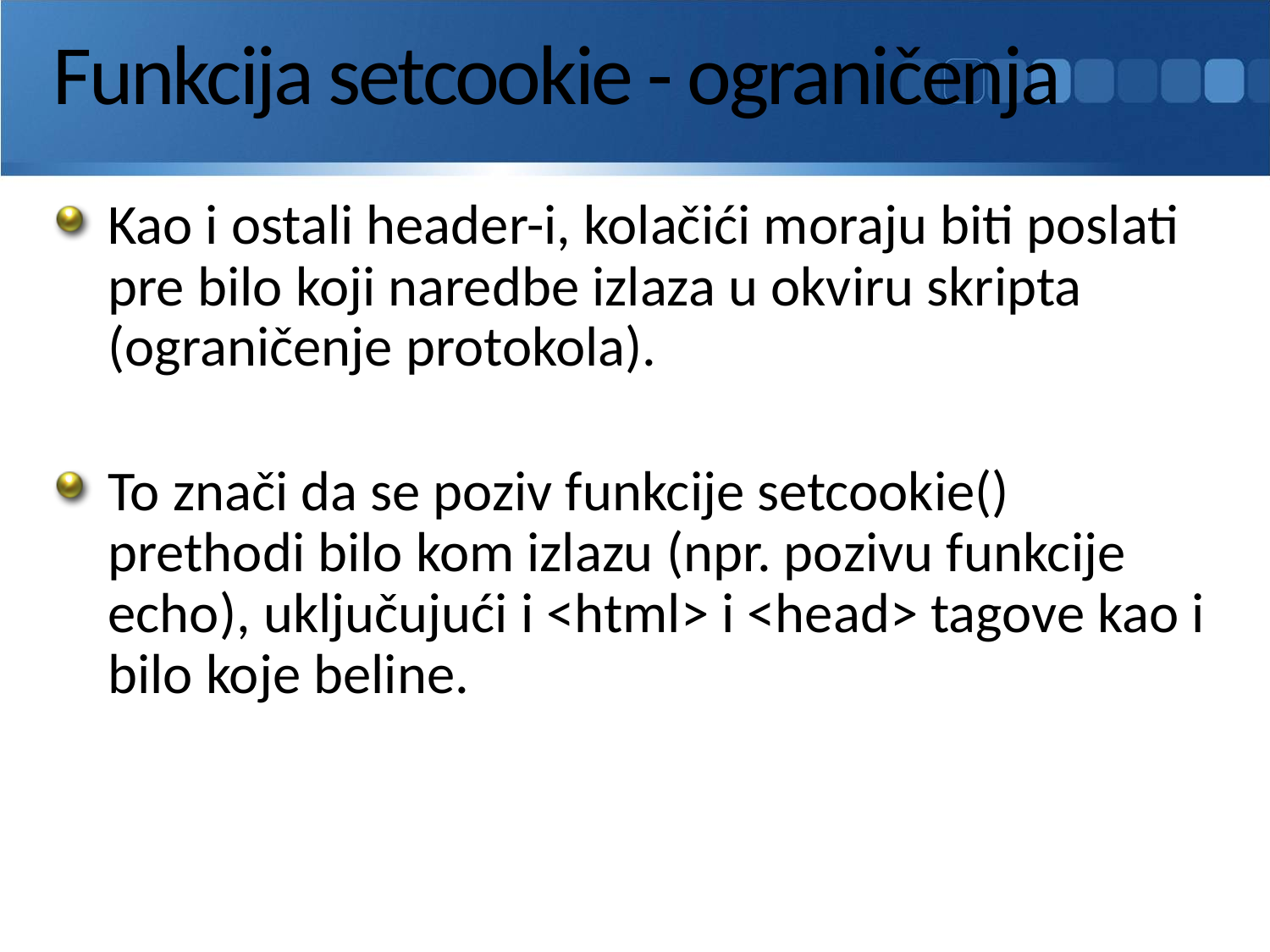

# Funkcija setcookie - ograničenja
Kao i ostali header-i, kolačići moraju biti poslati pre bilo koji naredbe izlaza u okviru skripta (ograničenje protokola).

To znači da se poziv funkcije setcookie() prethodi bilo kom izlazu (npr. pozivu funkcije echo), uključujući i <html> i <head> tagove kao i bilo koje beline.